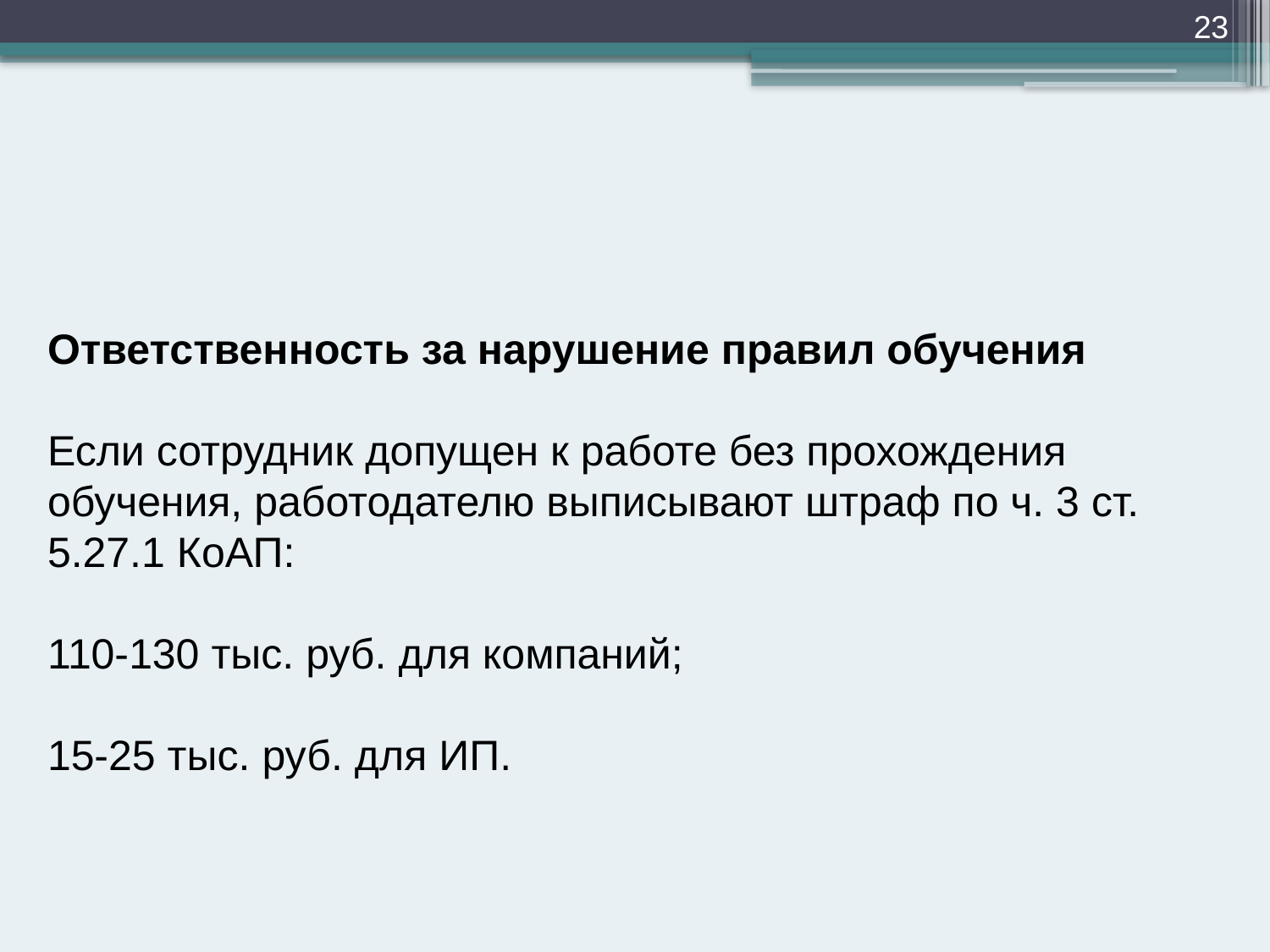

23
Ответственность за нарушение правил обучения

Если сотрудник допущен к работе без прохождения обучения, работодателю выписывают штраф по ч. 3 ст. 5.27.1 КоАП:

110-130 тыс. руб. для компаний;

15-25 тыс. руб. для ИП.